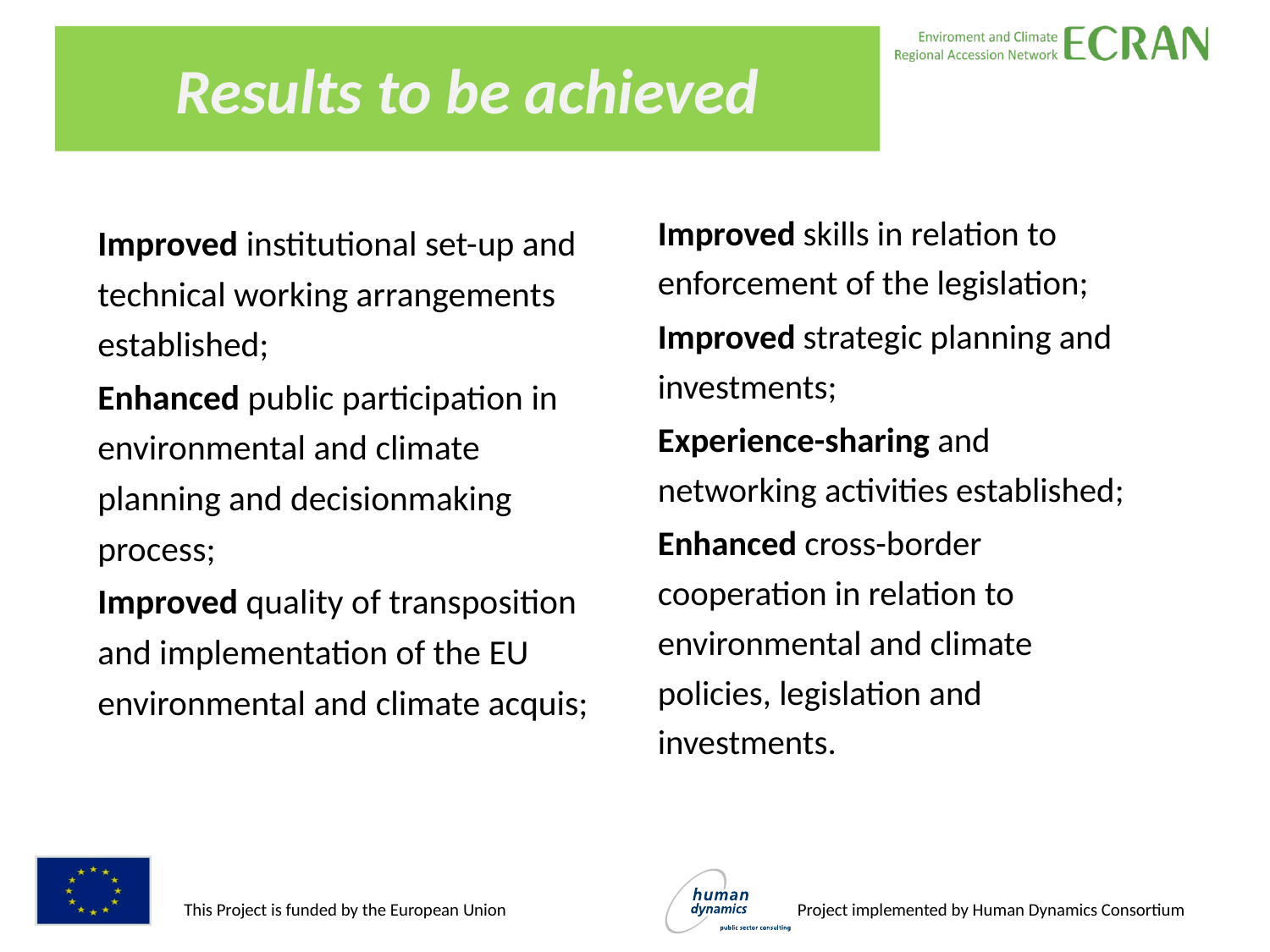

# Results to be achieved
Improved skills in relation to enforcement of the legislation;
Improved strategic planning and investments;
Experience-sharing and networking activities established;
Enhanced cross-border cooperation in relation to environmental and climate policies, legislation and investments.

Improved institutional set-up and technical working arrangements established;
Enhanced public participation in environmental and climate planning and decisionmaking process;
Improved quality of transposition and implementation of the EU environmental and climate acquis;